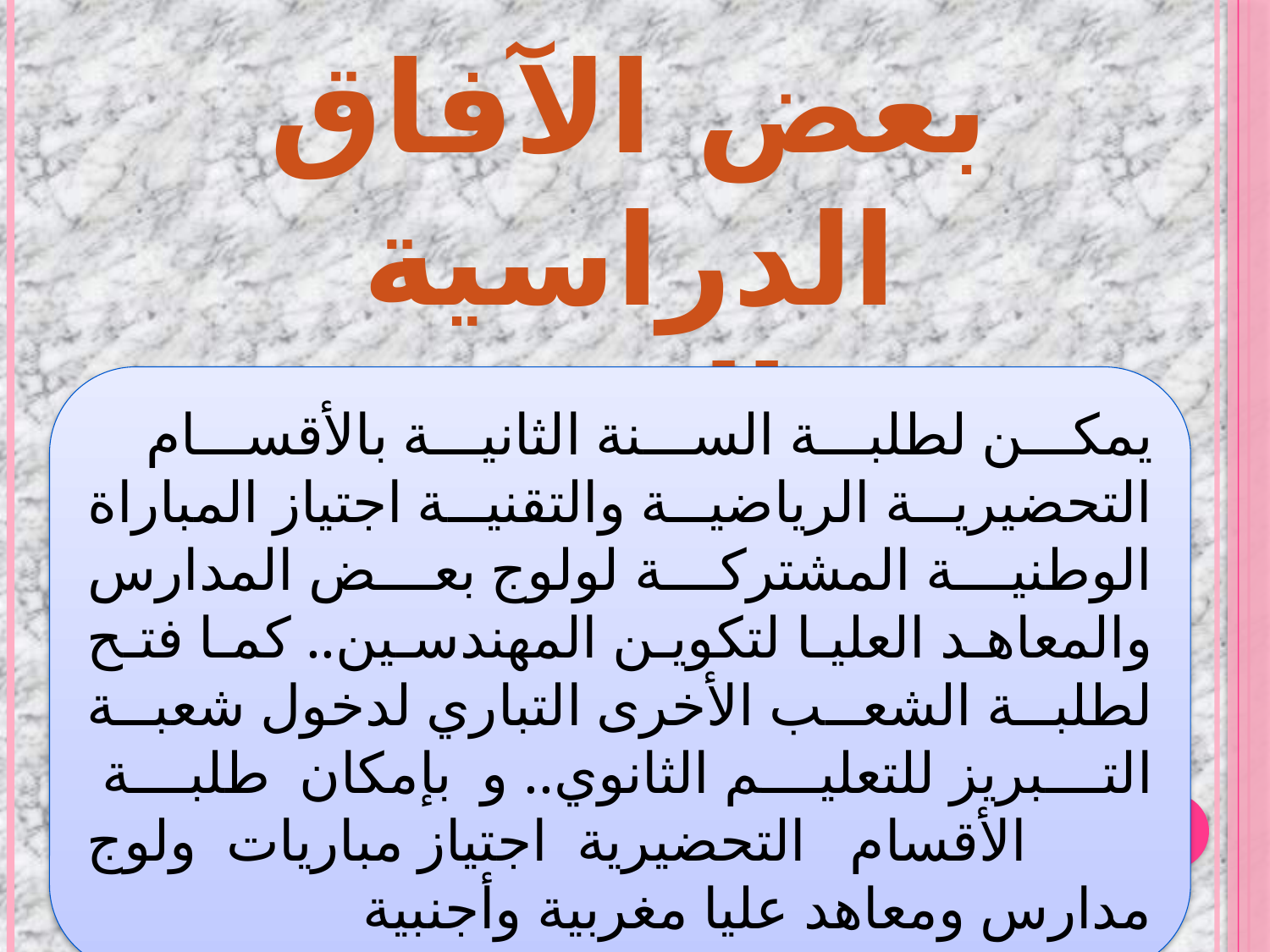

بعض الآفاق الدراسیة والمهنیة:
    یمكن لطلبة السنة الثانیة بالأقسام التحضیریة الریاضیة والتقنیة اجتیاز المباراة الوطنیة المشتركة لولوج بعض المدارس والمعاھد العلیا لتكوین المھندسین.. كما فتح لطلبة الشعب الأخرى التباري لدخول شعبة التبریز للتعلیم الثانوي.. و  بإمكان  طلبة  الأقسام   التحضیریة  اجتیاز مباریات  ولوج
مدارس ومعاھد علیا مغربیة وأجنبیة